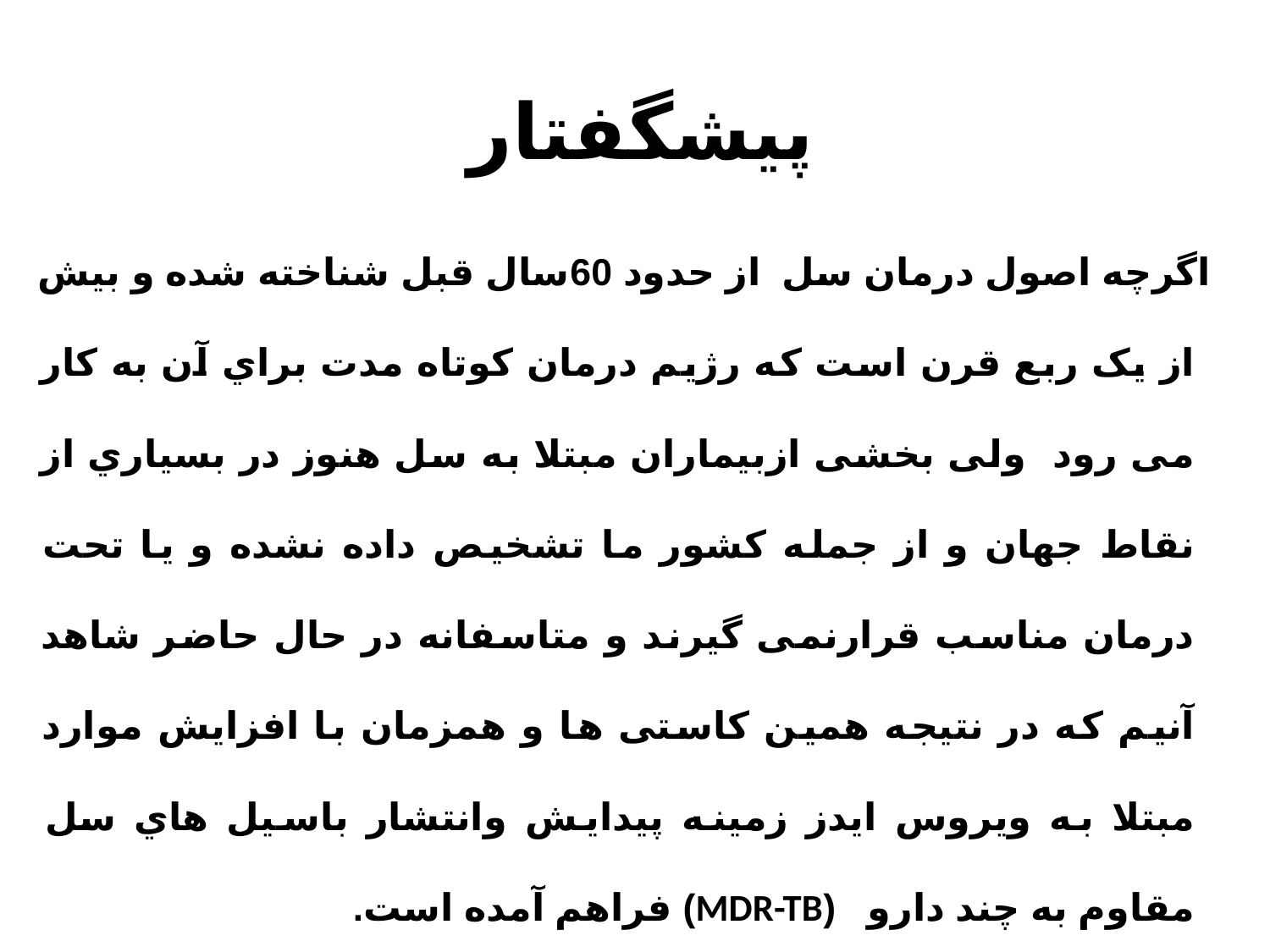

# پيشگفتار
  اگرچه اصول درمان سل  از حدود 60سال قبل شناخته شده و بیش از یک ربع قرن است که رژیم درمان کوتاه مدت براي آن به کار می رود  ولی بخشی ازبیماران مبتلا به سل هنوز در بسیاري از نقاط جهان و از جمله کشور ما تشخیص داده نشده و یا تحت درمان مناسب قرارنمی گیرند و متاسفانه در حال حاضر شاهد آنیم که در نتیجه همین کاستی ها و همزمان با افزایش موارد مبتلا به ویروس ایدز زمینه پیدایش وانتشار باسیل هاي سل مقاوم به چند دارو   (MDR-TB) فراهم آمده است.